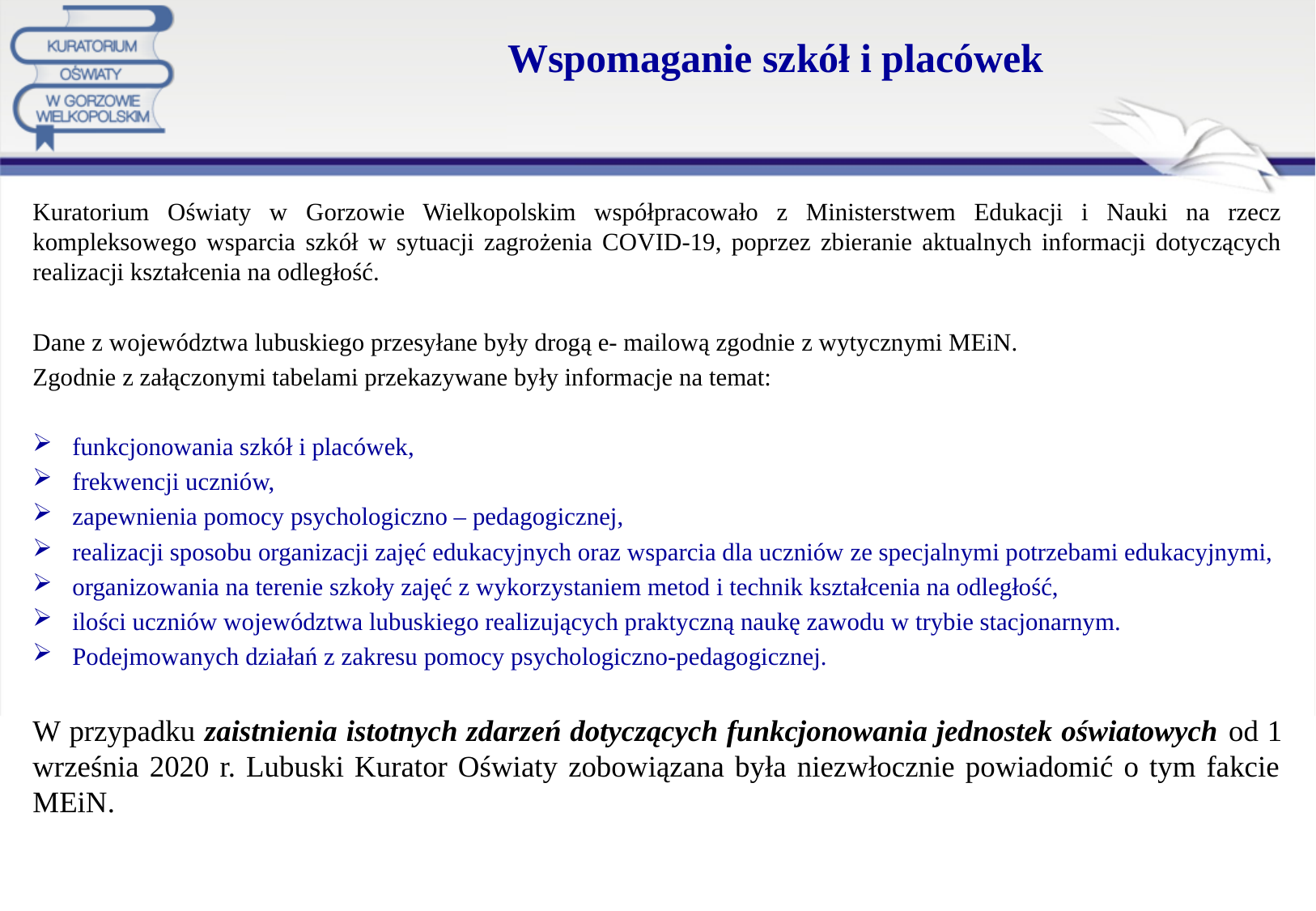

# Wspomaganie szkół i placówek
Kuratorium Oświaty w Gorzowie Wielkopolskim współpracowało z Ministerstwem Edukacji i Nauki na rzecz kompleksowego wsparcia szkół w sytuacji zagrożenia COVID-19, poprzez zbieranie aktualnych informacji dotyczących realizacji kształcenia na odległość.

Dane z województwa lubuskiego przesyłane były drogą e- mailową zgodnie z wytycznymi MEiN.
Zgodnie z załączonymi tabelami przekazywane były informacje na temat:

funkcjonowania szkół i placówek,
frekwencji uczniów,
zapewnienia pomocy psychologiczno – pedagogicznej,
realizacji sposobu organizacji zajęć edukacyjnych oraz wsparcia dla uczniów ze specjalnymi potrzebami edukacyjnymi,
organizowania na terenie szkoły zajęć z wykorzystaniem metod i technik kształcenia na odległość,
ilości uczniów województwa lubuskiego realizujących praktyczną naukę zawodu w trybie stacjonarnym.
Podejmowanych działań z zakresu pomocy psychologiczno-pedagogicznej.

W przypadku zaistnienia istotnych zdarzeń dotyczących funkcjonowania jednostek oświatowych od 1 września 2020 r. Lubuski Kurator Oświaty zobowiązana była niezwłocznie powiadomić o tym fakcie MEiN.